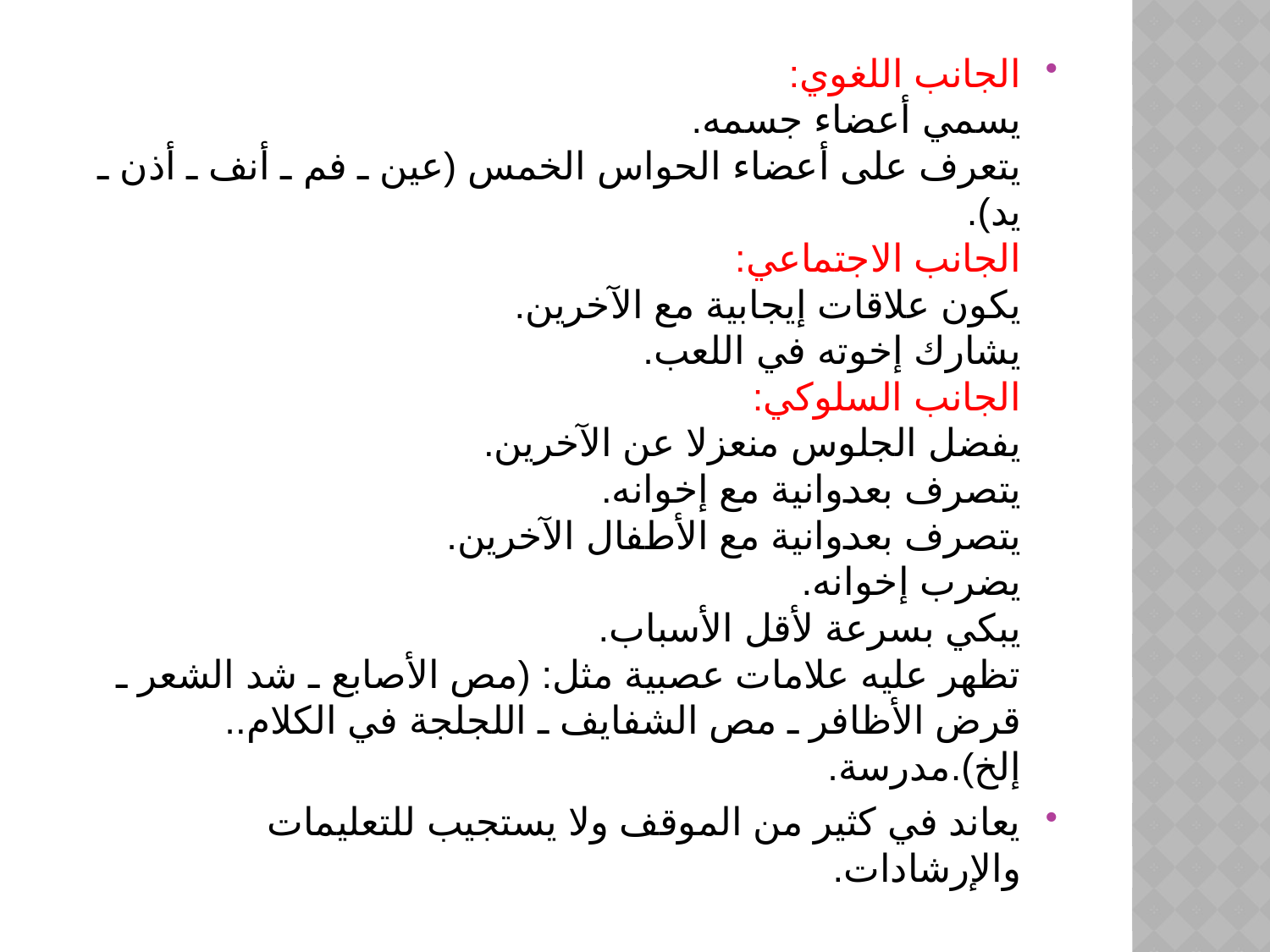

الجانب اللغوي:
يسمي أعضاء جسمه.
يتعرف على أعضاء الحواس الخمس (عين ـ فم ـ أنف ـ أذن ـ يد).
الجانب الاجتماعي:
يكون علاقات إيجابية مع الآخرين.
يشارك إخوته في اللعب.
الجانب السلوكي:
يفضل الجلوس منعزلا عن الآخرين.
يتصرف بعدوانية مع إخوانه.
يتصرف بعدوانية مع الأطفال الآخرين.
يضرب إخوانه.
يبكي بسرعة لأقل الأسباب.
تظهر عليه علامات عصبية مثل: (مص الأصابع ـ شد الشعر ـ قرض الأظافر ـ مص الشفايف ـ اللجلجة في الكلام.. إلخ).مدرسة.
يعاند في كثير من الموقف ولا يستجيب للتعليمات والإرشادات.